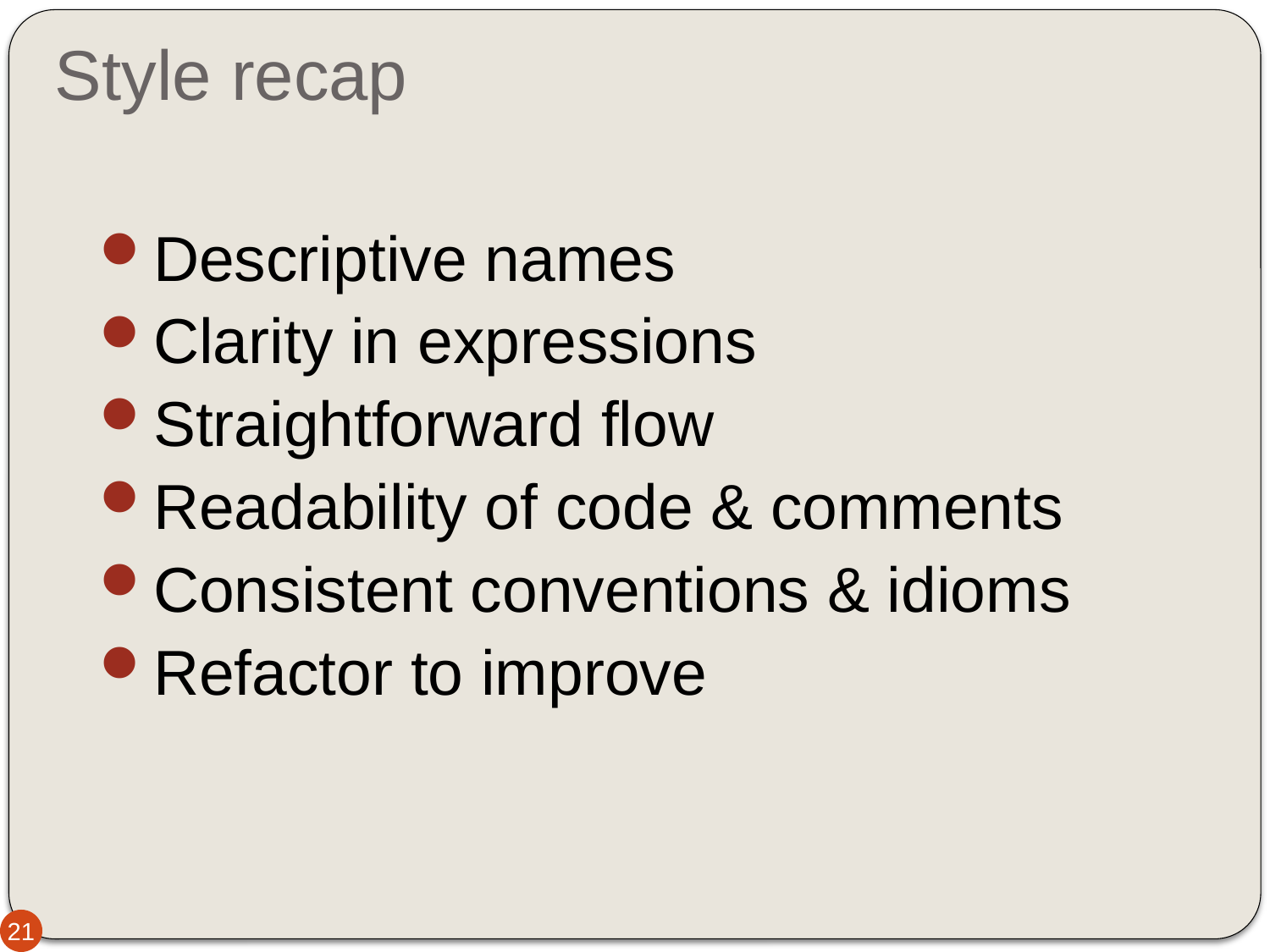

# Style recap
Descriptive names
Clarity in expressions
Straightforward flow
Readability of code & comments
Consistent conventions & idioms
Refactor to improve
21